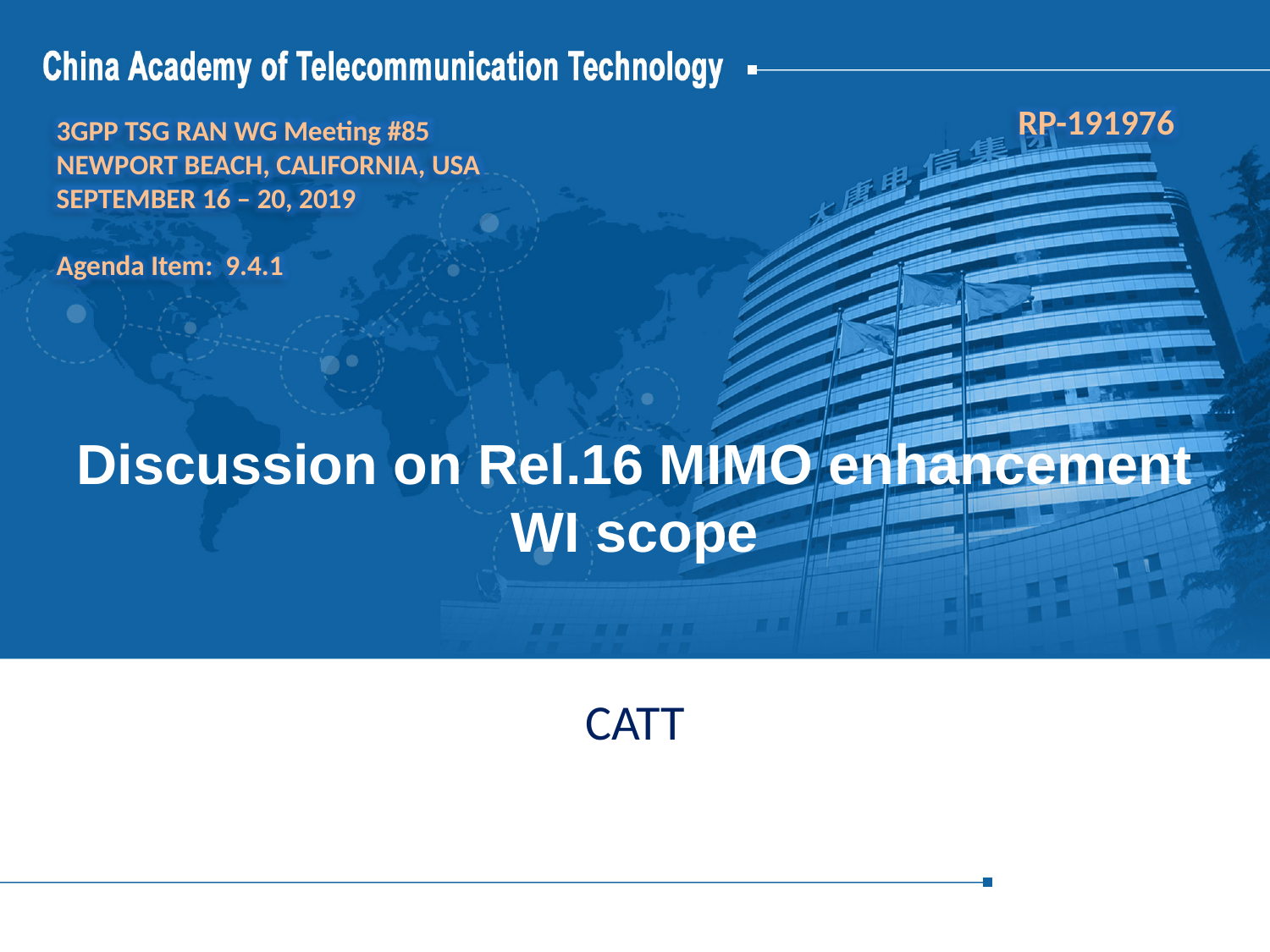

RP-191976
3GPP TSG RAN WG Meeting #85
Newport Beach, California, USA
September 16 – 20, 2019

Agenda Item:  9.4.1
# Discussion on Rel.16 MIMO enhancement WI scope
CATT